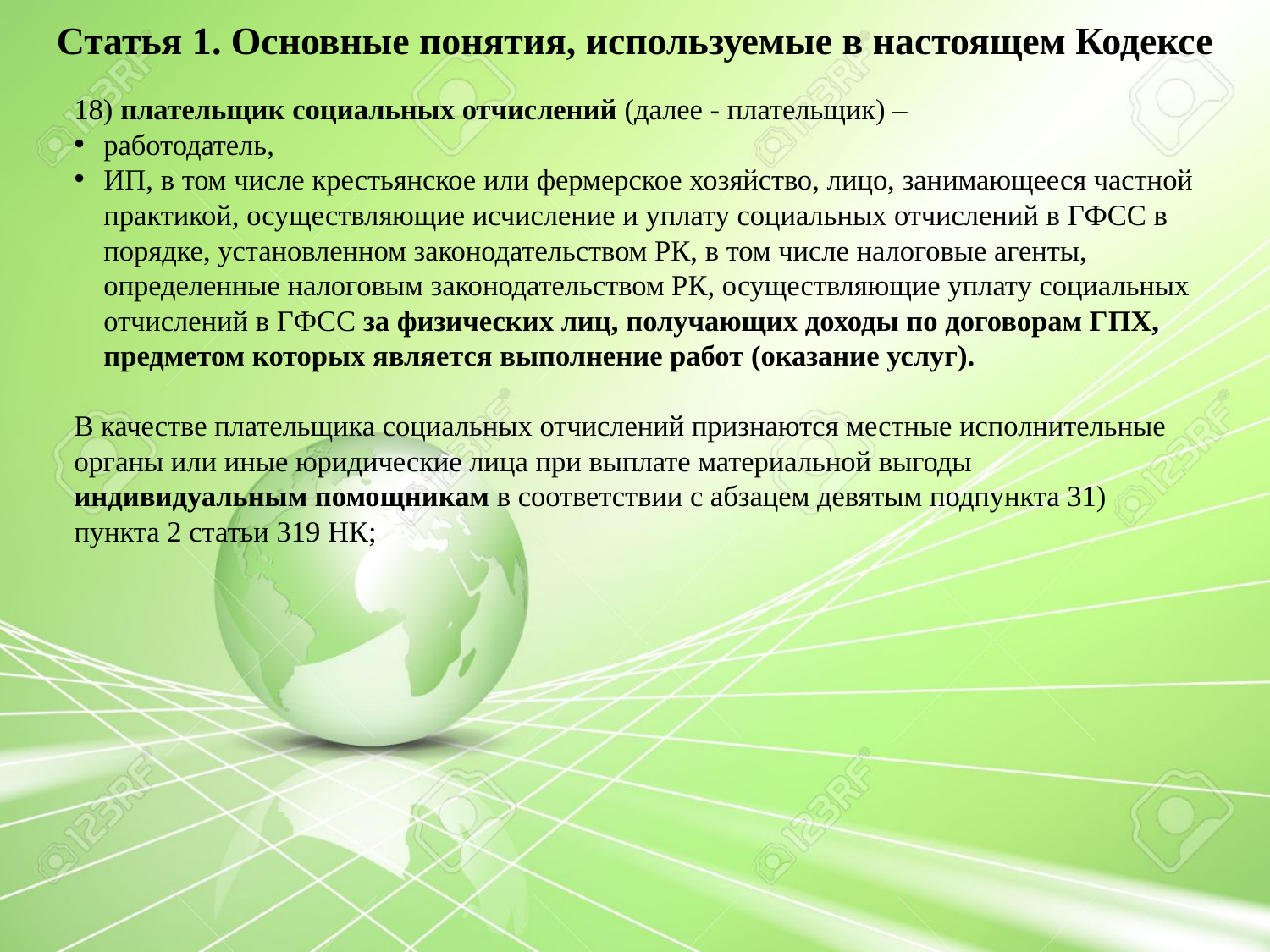

# Статья 1. Основные понятия, используемые в настоящем Кодексе
18) плательщик социальных отчислений (далее - плательщик) –
работодатель,
ИП, в том числе крестьянское или фермерское хозяйство, лицо, занимающееся частной практикой, осуществляющие исчисление и уплату социальных отчислений в ГФСС в порядке, установленном законодательством РК, в том числе налоговые агенты, определенные налоговым законодательством РК, осуществляющие уплату социальных отчислений в ГФСС за физических лиц, получающих доходы по договорам ГПХ, предметом которых является выполнение работ (оказание услуг).

В качестве плательщика социальных отчислений признаются местные исполнительные органы или иные юридические лица при выплате материальной выгоды индивидуальным помощникам в соответствии с абзацем девятым подпункта 31) пункта 2 статьи 319 НК;